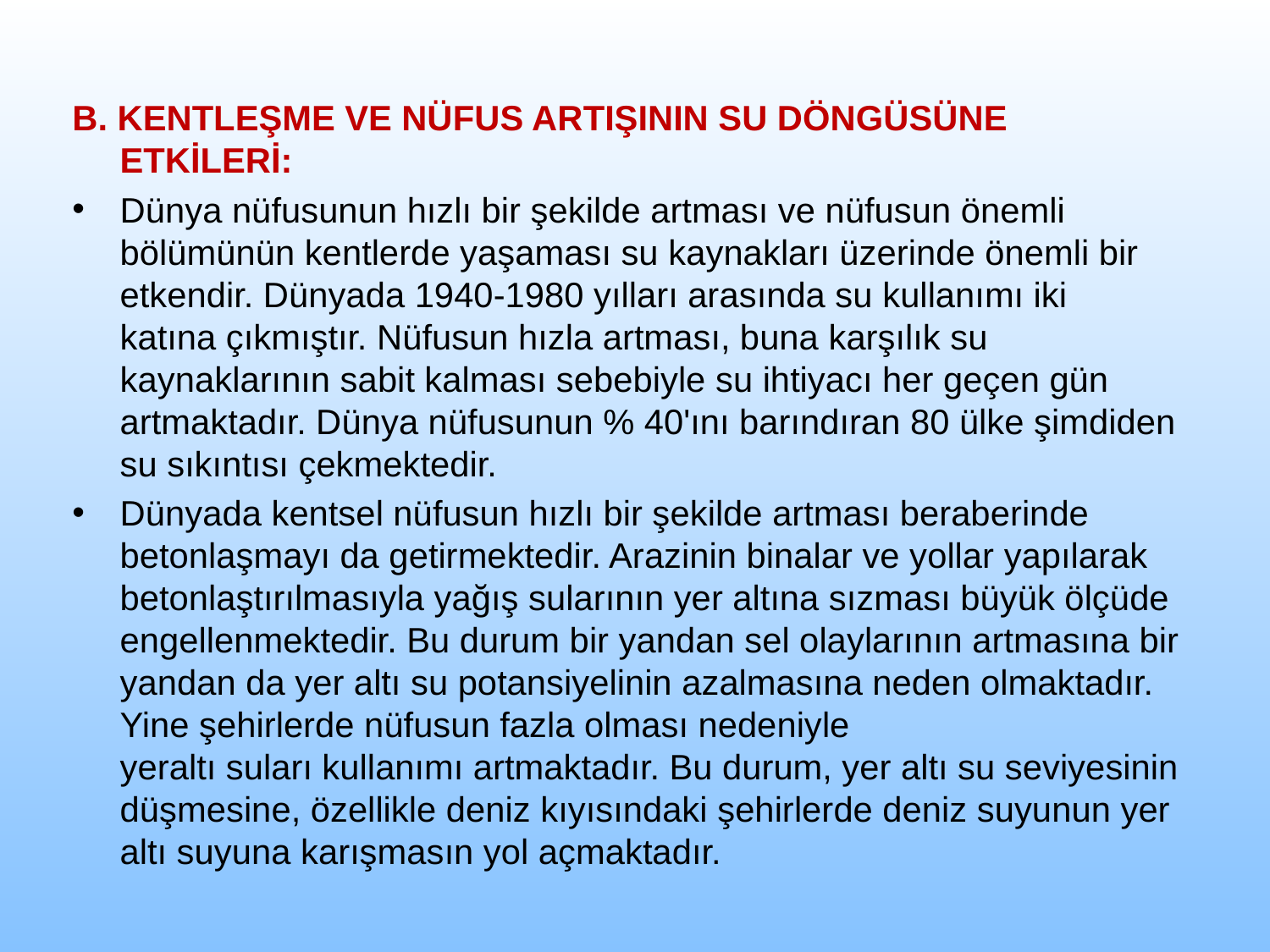

B. KENTLEŞME VE NÜFUS ARTIŞININ SU DÖNGÜSÜNE ETKİLERİ:
Dünya nüfusunun hızlı bir şekilde artması ve nüfusun önemli bölümünün kentlerde yaşaması su kaynakları üzerinde önemli bir etkendir. Dünyada 1940-1980 yılları arasında su kullanımı iki katına çıkmıştır. Nüfusun hızla artması, buna karşılık su kaynaklarının sabit kalması sebebiyle su ihtiyacı her geçen gün artmaktadır. Dünya nüfusunun % 40'ını barındıran 80 ülke şimdiden su sıkıntısı çekmektedir.
Dünyada kentsel nüfusun hızlı bir şekilde artması beraberinde betonlaşmayı da getirmektedir. Arazinin binalar ve yollar yapılarak betonlaştırılmasıyla yağış sularının yer altına sızması büyük ölçüde engellenmektedir. Bu durum bir yandan sel olaylarının artmasına bir yandan da yer altı su potansiyelinin azalmasına neden olmaktadır. Yine şehirlerde nüfusun fazla olması nedeniyle yeraltı suları kullanımı artmaktadır. Bu durum, yer altı su seviyesinin düşmesine, özellikle deniz kıyısındaki şehirlerde deniz suyunun yer altı suyuna karışmasın yol açmaktadır.